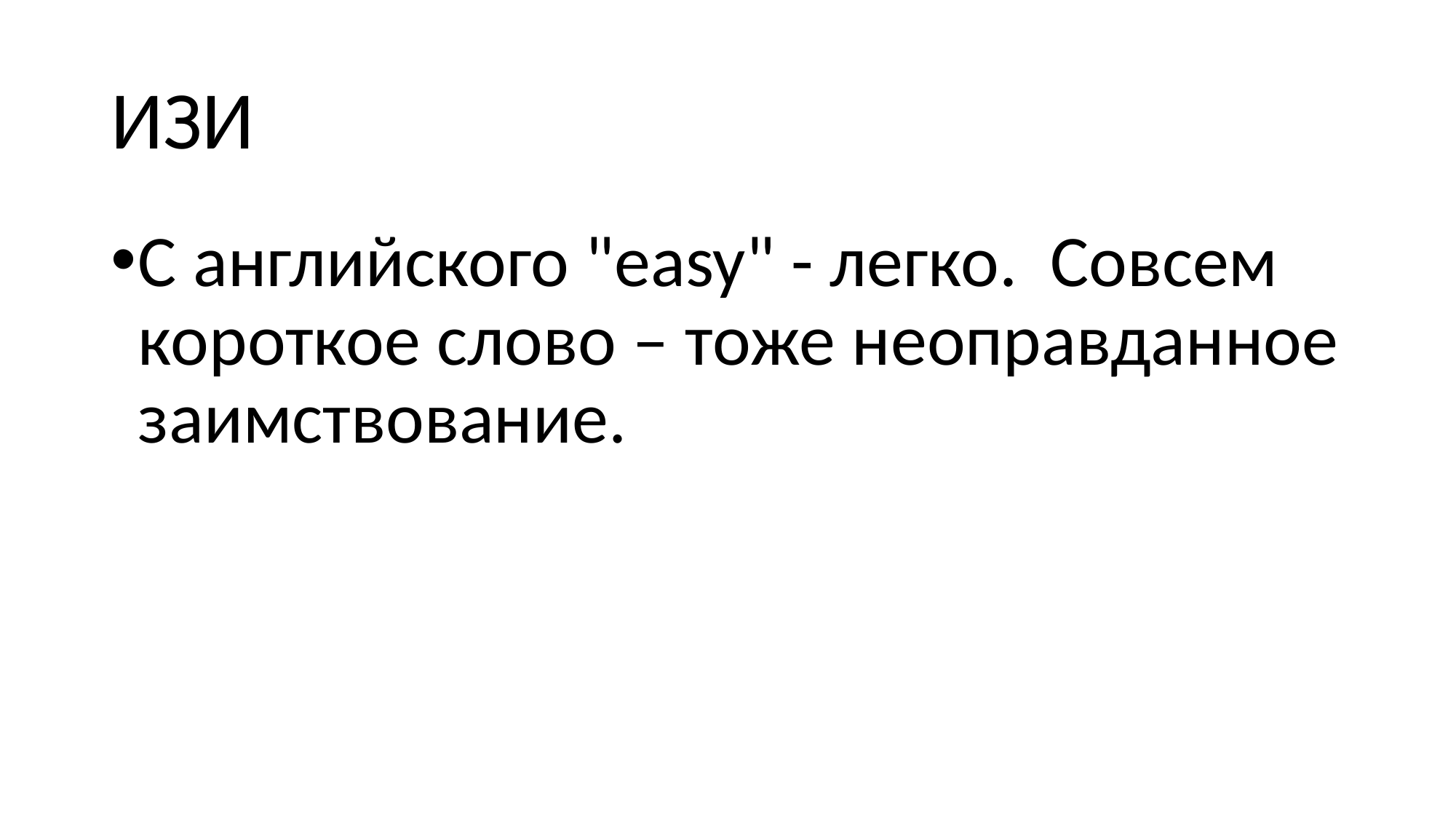

# ИЗИ
С английского "easy" - легко.  Совсем короткое слово – тоже неоправданное заимствование.